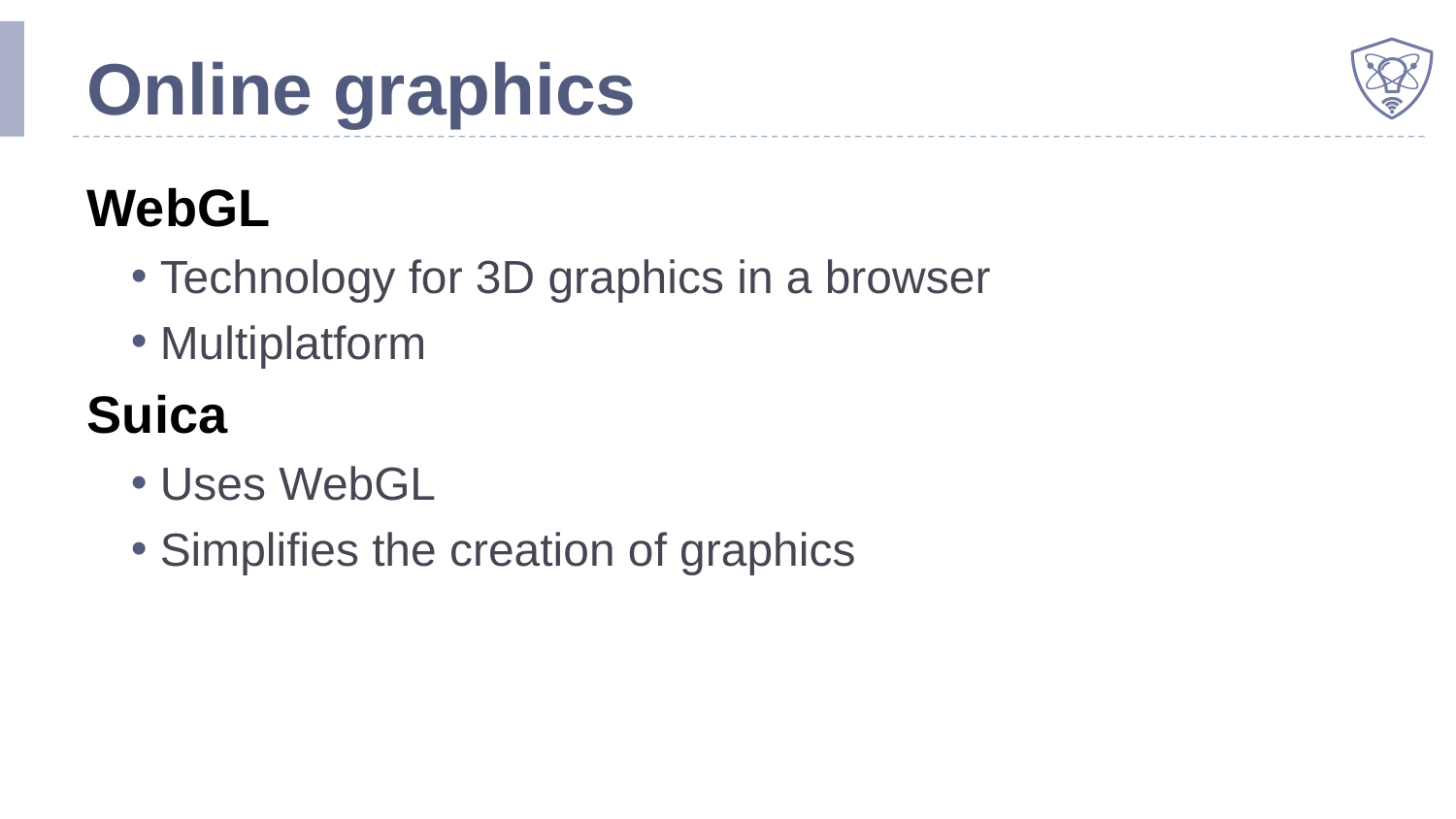

# Online graphics
WebGL
Technology for 3D graphics in a browser
Multiplatform
Suica
Uses WebGL
Simplifies the creation of graphics